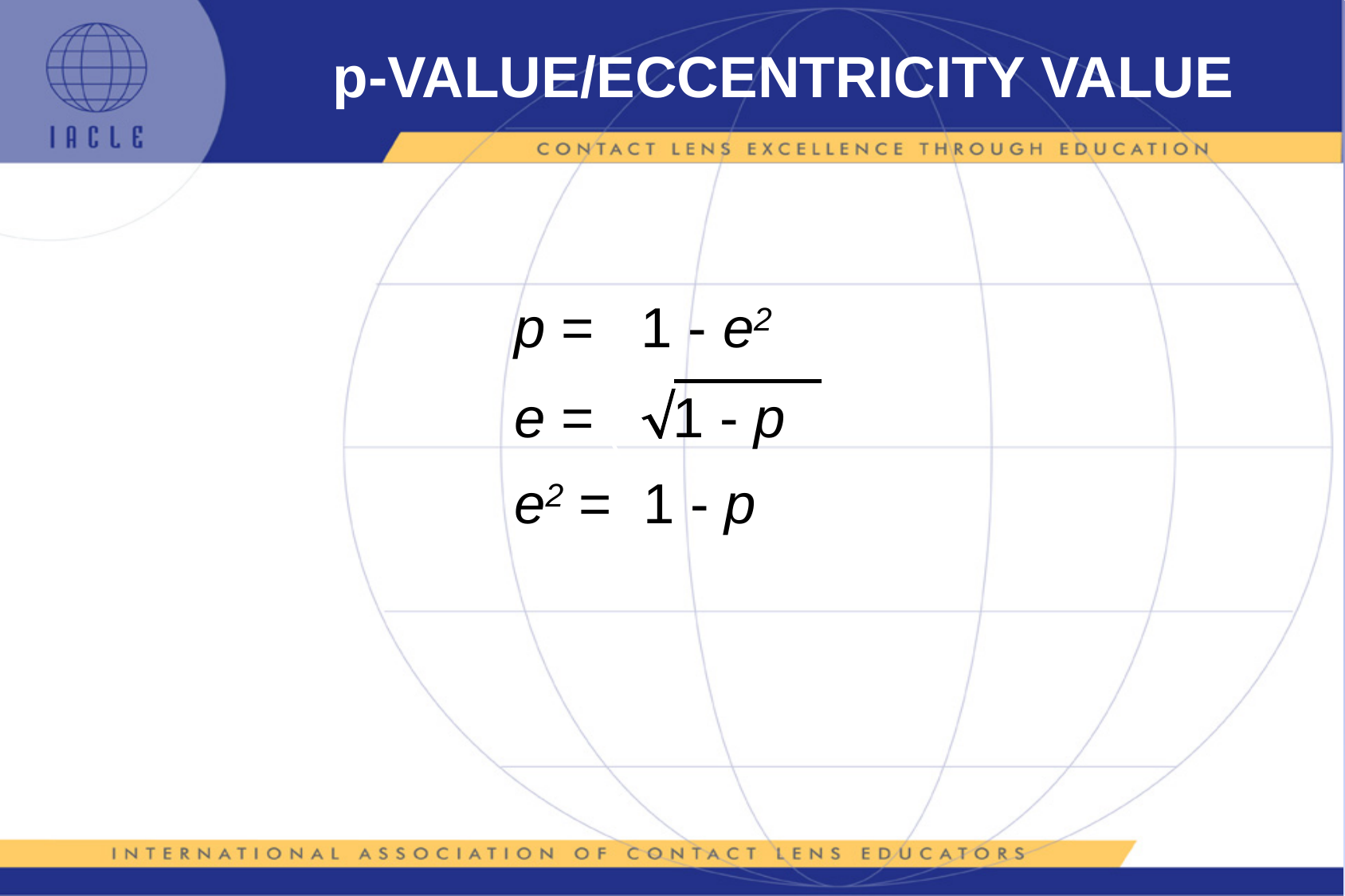

# p-VALUE/ECCENTRICITY VALUE
p =   1 - e2
e =   √1 - p
e2 =  1 - p